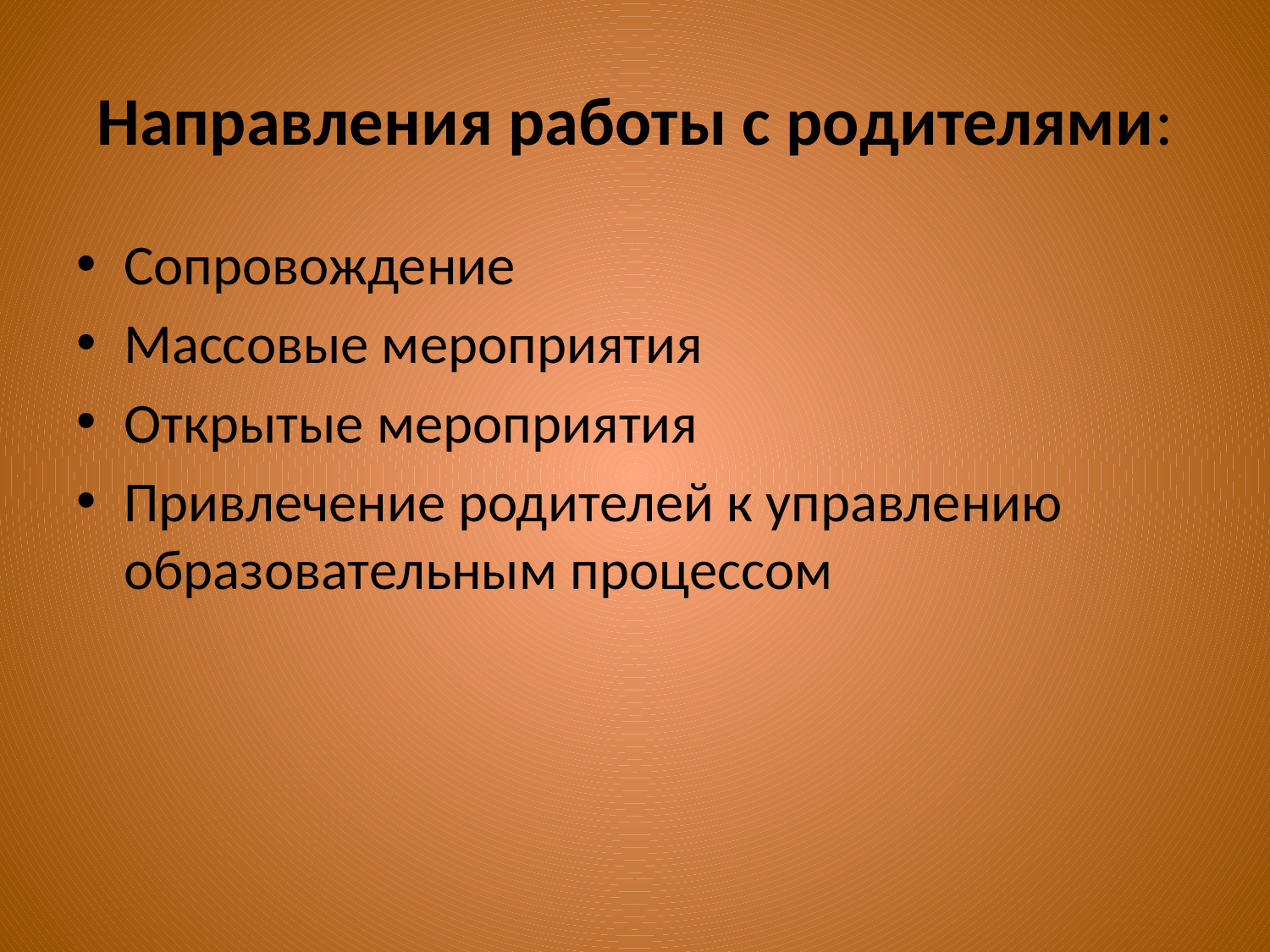

# Направления работы с родителями:
Сопровождение
Массовые мероприятия
Открытые мероприятия
Привлечение родителей к управлению образовательным процессом